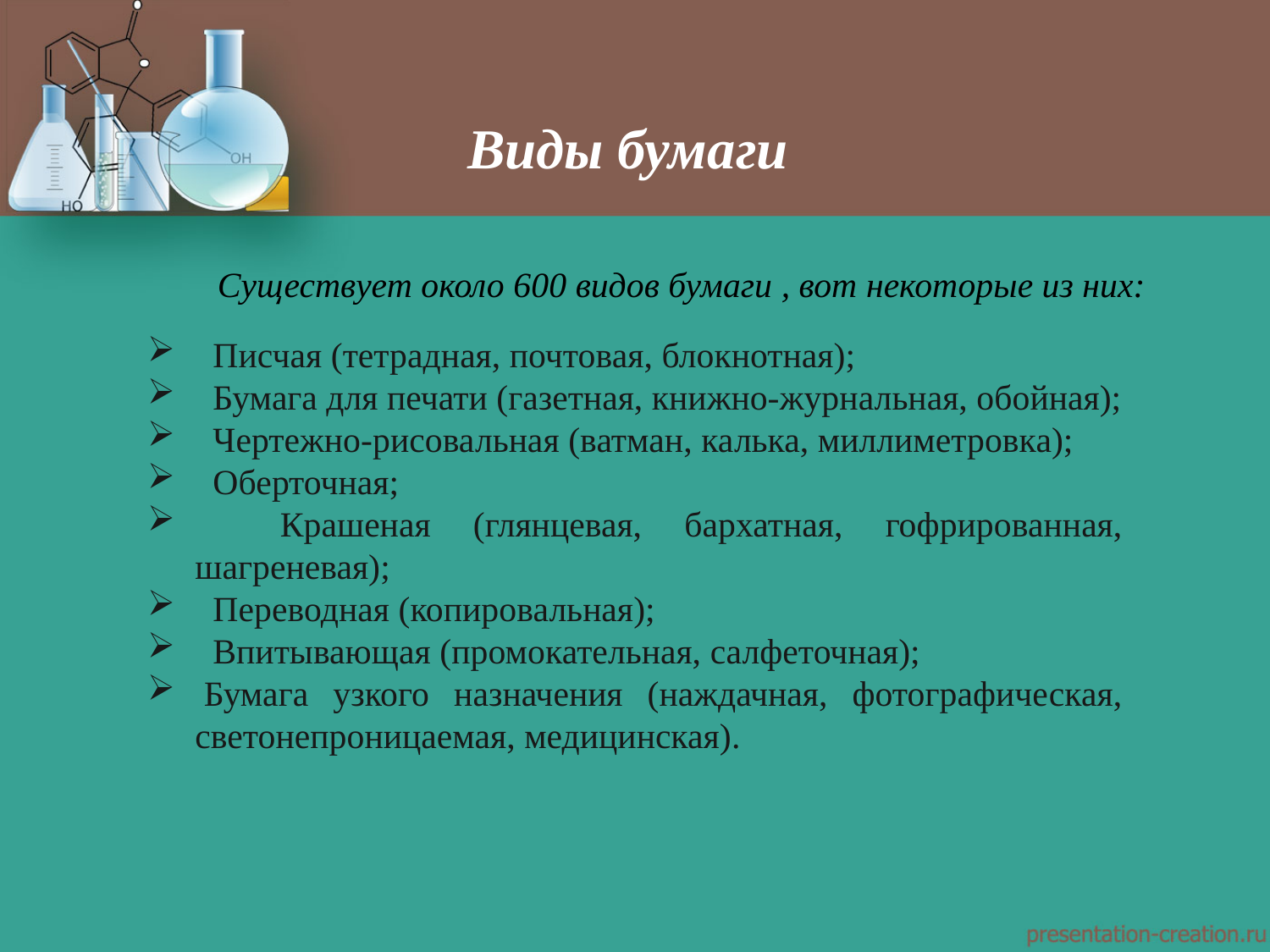

Виды бумаги
Существует около 600 видов бумаги , вот некоторые из них:
  Писчая (тетрадная, почтовая, блокнотная);
  Бумага для печати (газетная, книжно-журнальная, обойная);
  Чертежно-рисовальная (ватман, калька, миллиметровка);
  Оберточная;
  Крашеная (глянцевая, бархатная, гофрированная, шагреневая);
  Переводная (копировальная);
  Впитывающая (промокательная, салфеточная);
 Бумага узкого назначения (наждачная, фотографическая, светонепроницаемая, медицинская).